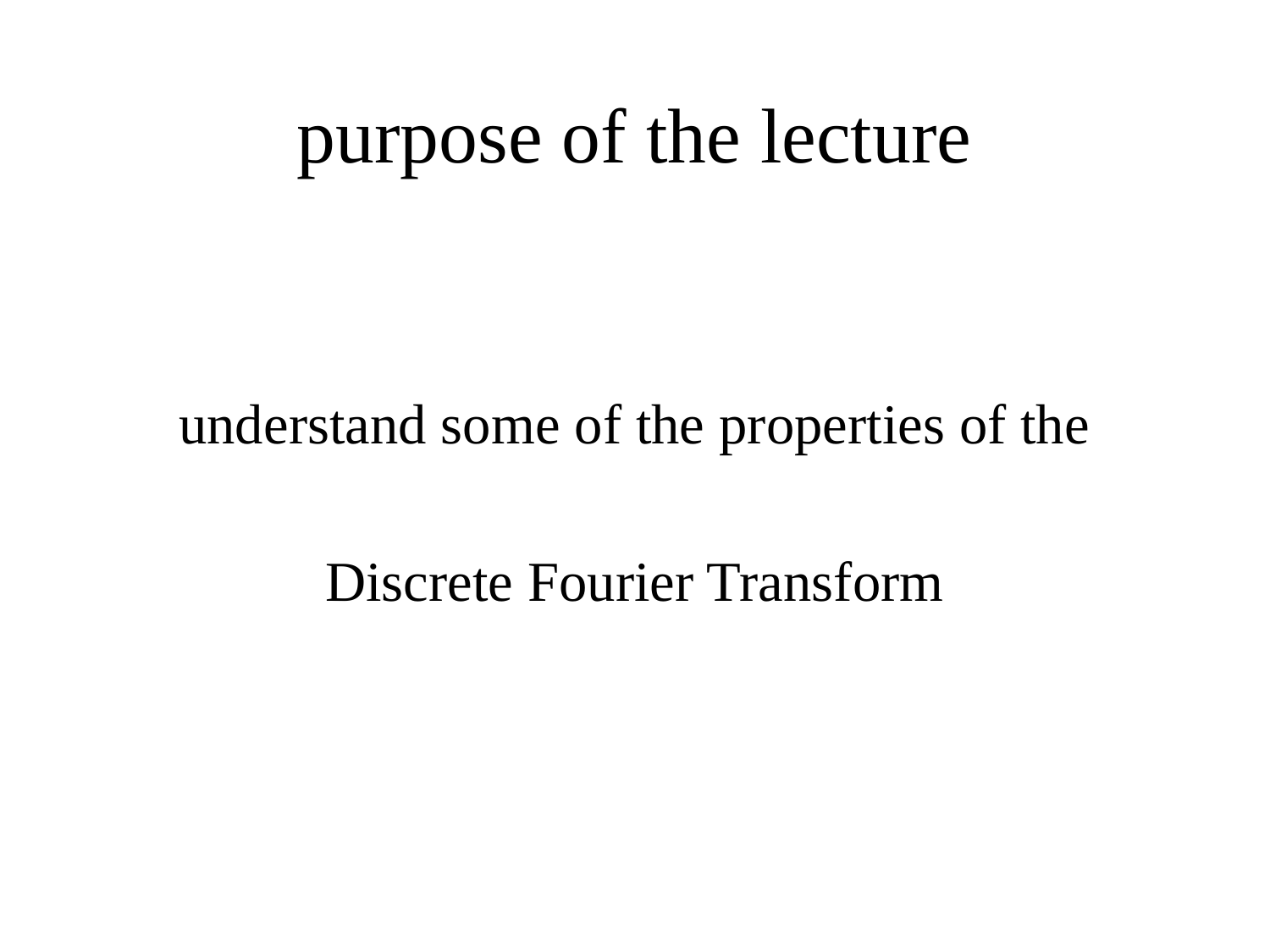

# purpose of the lecture
understand some of the properties of the

Discrete Fourier Transform